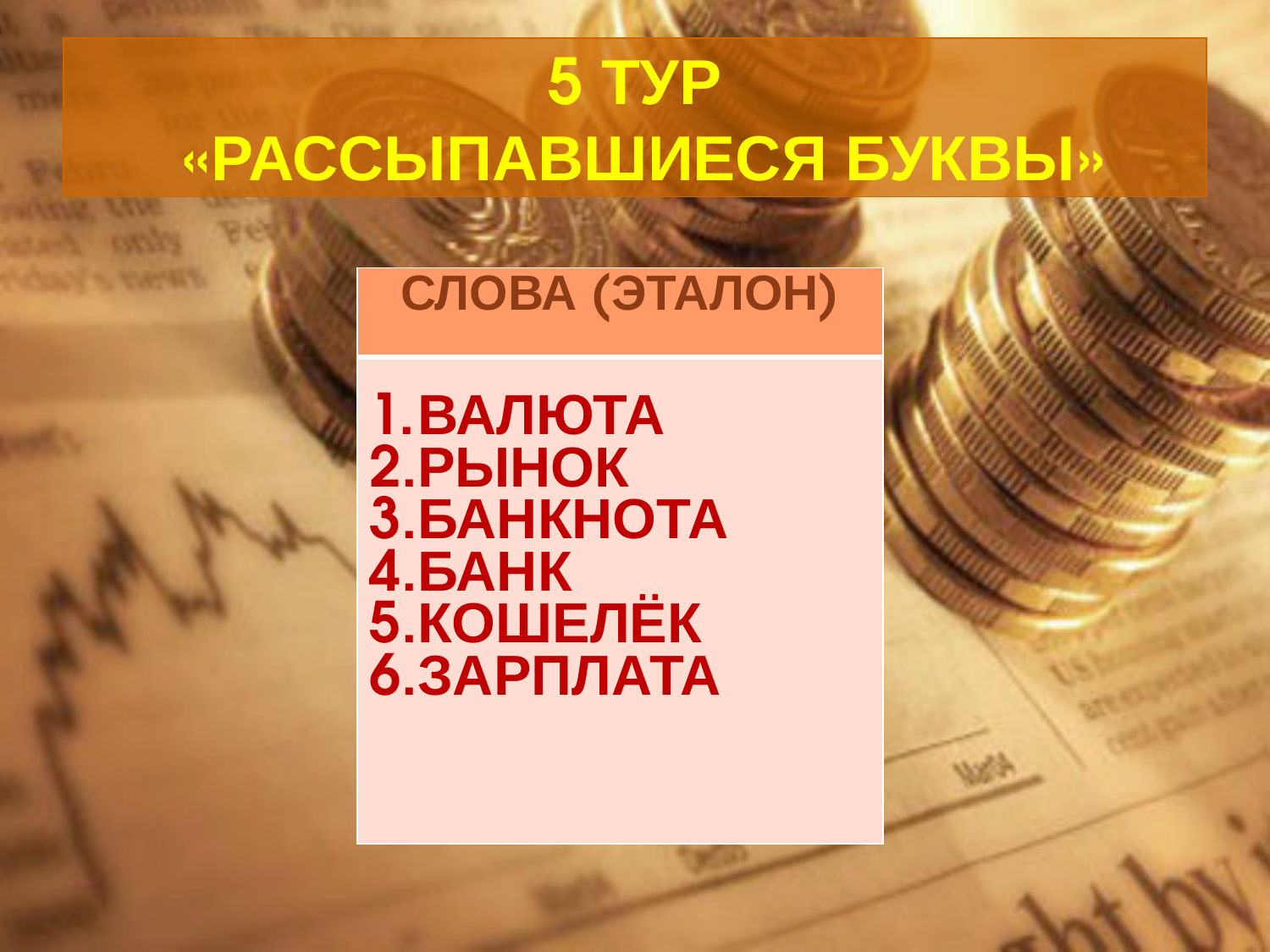

# 5 ТУР «РАССЫПАВШИЕСЯ БУКВЫ»
| СЛОВА (ЭТАЛОН) |
| --- |
| ВАЛЮТА РЫНОК БАНКНОТА БАНК КОШЕЛЁК ЗАРПЛАТА |